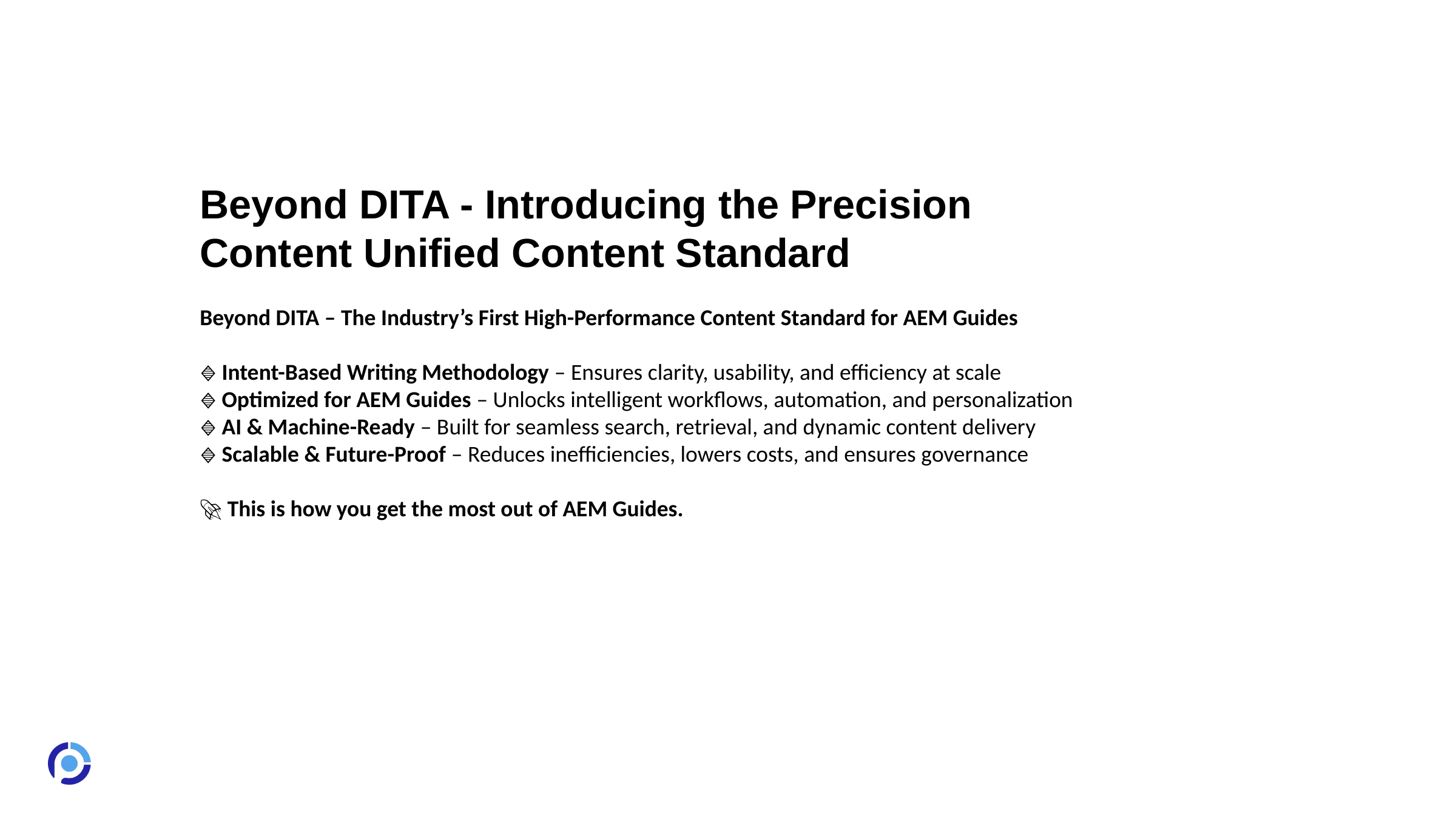

Beyond DITA - Introducing the Precision Content Unified Content Standard

Beyond DITA – The Industry’s First High-Performance Content Standard for AEM Guides

🔹 Intent-Based Writing Methodology – Ensures clarity, usability, and efficiency at scale
🔹 Optimized for AEM Guides – Unlocks intelligent workflows, automation, and personalization
🔹 AI & Machine-Ready – Built for seamless search, retrieval, and dynamic content delivery
🔹 Scalable & Future-Proof – Reduces inefficiencies, lowers costs, and ensures governance

🚀 This is how you get the most out of AEM Guides.